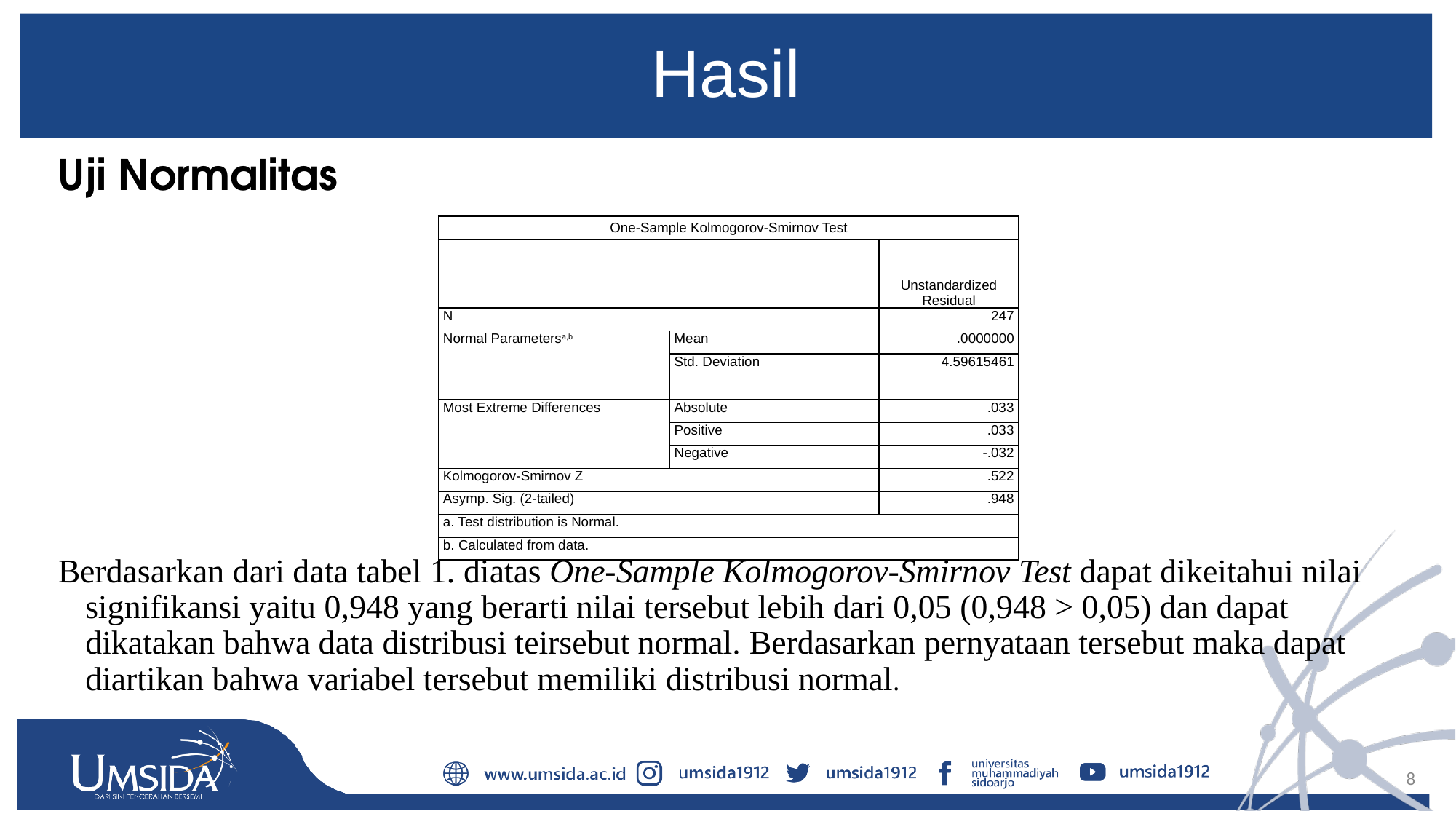

# Hasil
Uji Normalitas

Berdasarkan dari data tabel 1. diatas One-Sample Kolmogorov-Smirnov Test dapat dikeitahui nilai signifikansi yaitu 0,948 yang berarti nilai tersebut lebih dari 0,05 (0,948 > 0,05) dan dapat dikatakan bahwa data distribusi teirsebut normal. Berdasarkan pernyataan tersebut maka dapat diartikan bahwa variabel tersebut memiliki distribusi normal.

| One-Sample Kolmogorov-Smirnov Test |  |  |
| --- | --- | --- |
|  |  | Unstandardized Residual |
| N |  | 247 |
| Normal Parametersa,b | Mean | .0000000 |
|  | Std. Deviation | 4.59615461 |
| Most Extreme Differences | Absolute | .033 |
|  | Positive | .033 |
|  | Negative | -.032 |
| Kolmogorov-Smirnov Z |  | .522 |
| Asymp. Sig. (2-tailed) |  | .948 |
| a. Test distribution is Normal. |  |  |
| b. Calculated from data. |  |  |